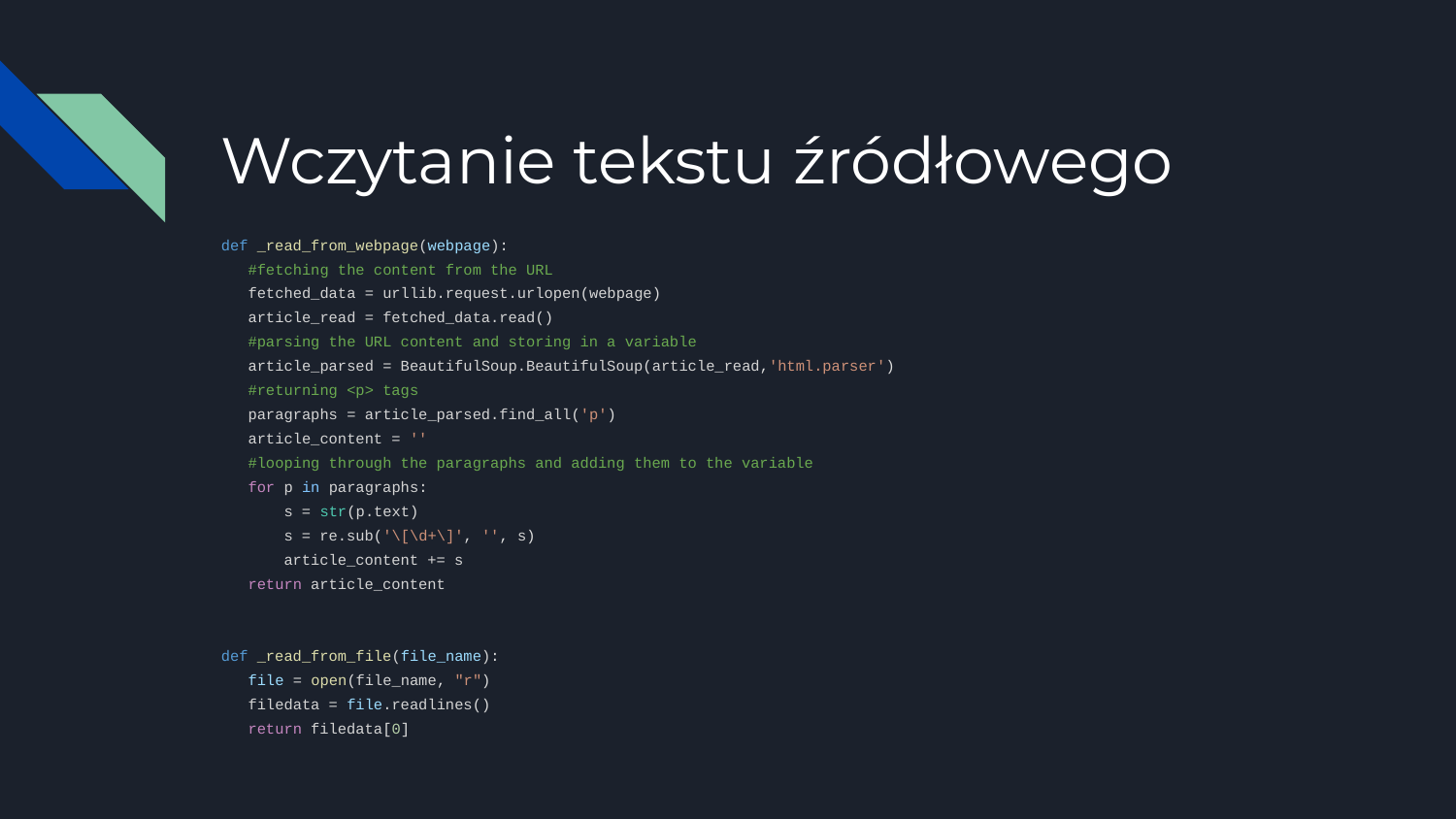

# Wczytanie tekstu źródłowego
def _read_from_webpage(webpage):
   #fetching the content from the URL
   fetched_data = urllib.request.urlopen(webpage)
   article_read = fetched_data.read()
   #parsing the URL content and storing in a variable
   article_parsed = BeautifulSoup.BeautifulSoup(article_read,'html.parser')
   #returning <p> tags
   paragraphs = article_parsed.find_all('p')
   article_content = ''
   #looping through the paragraphs and adding them to the variable
   for p in paragraphs:
       s = str(p.text)
       s = re.sub('\[\d+\]', '', s)
       article_content += s
   return article_content

def _read_from_file(file_name):
   file = open(file_name, "r")
   filedata = file.readlines()
   return filedata[0]